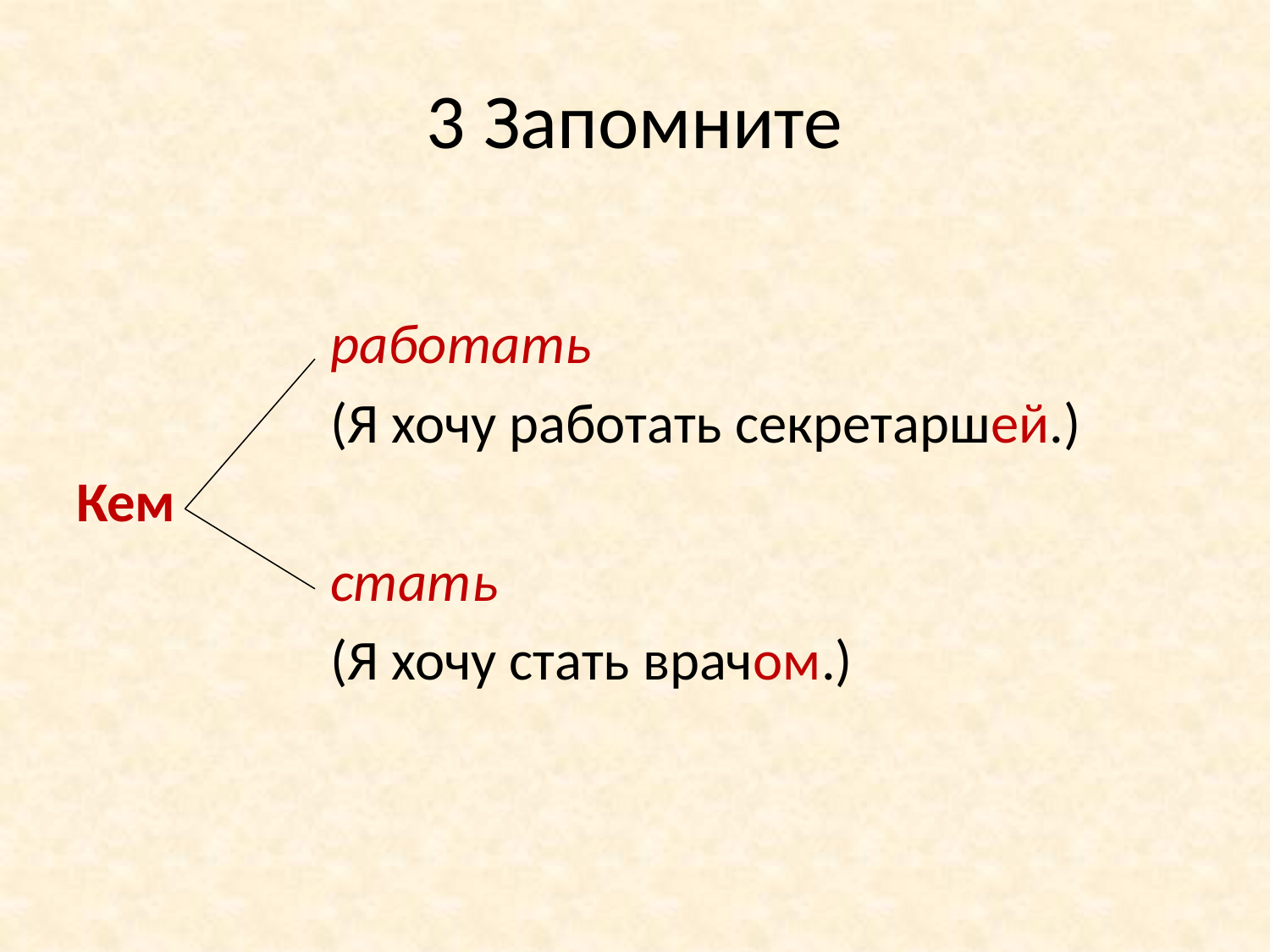

# 3 Запомните

		работать
		(Я хочу работать секретаршей.)
Кем
		стать
		(Я хочу стать врачом.)